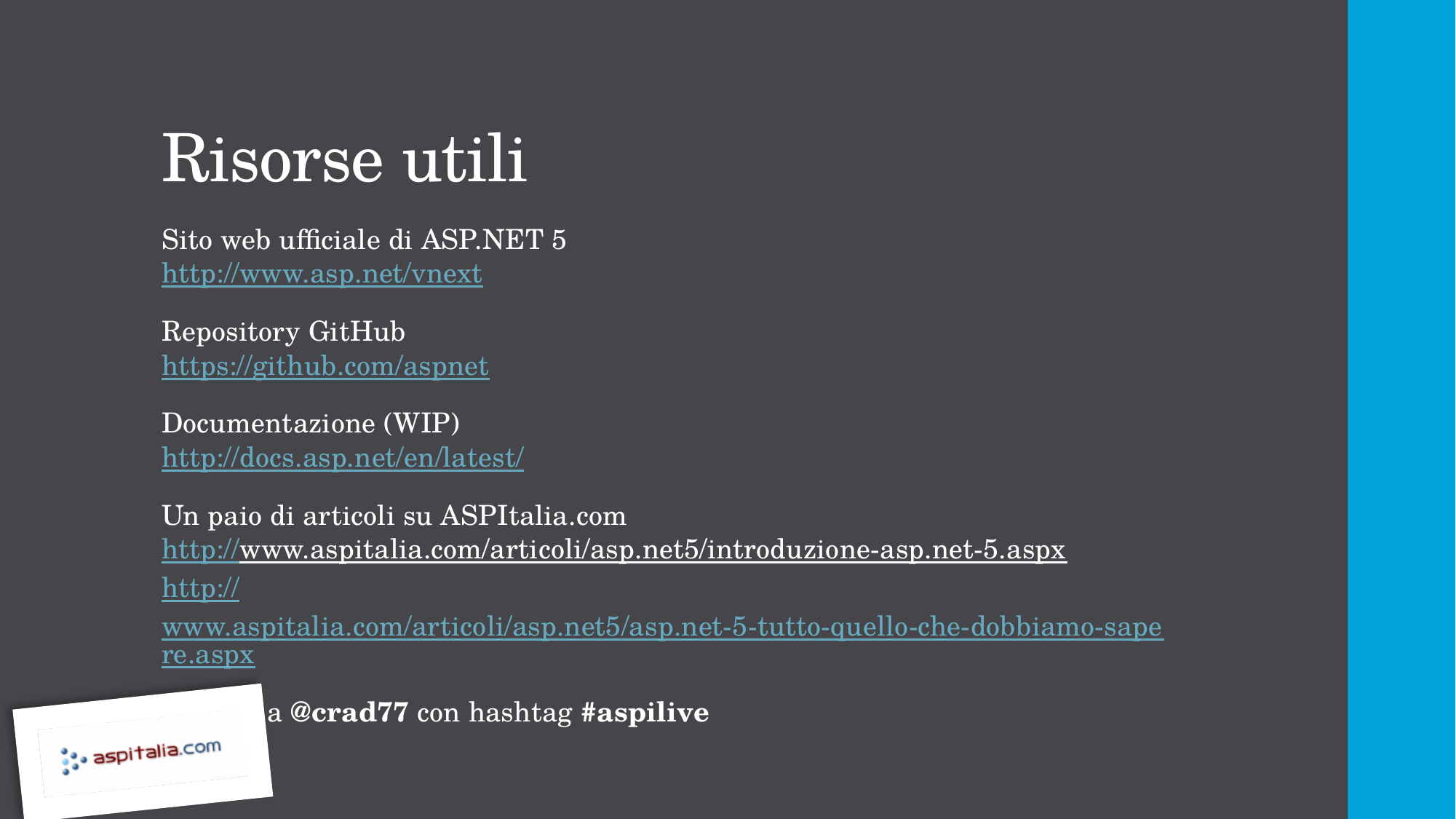

# Risorse utili
Sito web ufficiale di ASP.NET 5
http://www.asp.net/vnext
Repository GitHub
https://github.com/aspnet
Documentazione (WIP)
http://docs.asp.net/en/latest/
Un paio di articoli su ASPItalia.com
http://www.aspitalia.com/articoli/asp.net5/introduzione-asp.net-5.aspx
http://www.aspitalia.com/articoli/asp.net5/asp.net-5-tutto-quello-che-dobbiamo-sapere.aspx
Twitter a @crad77 con hashtag #aspilive